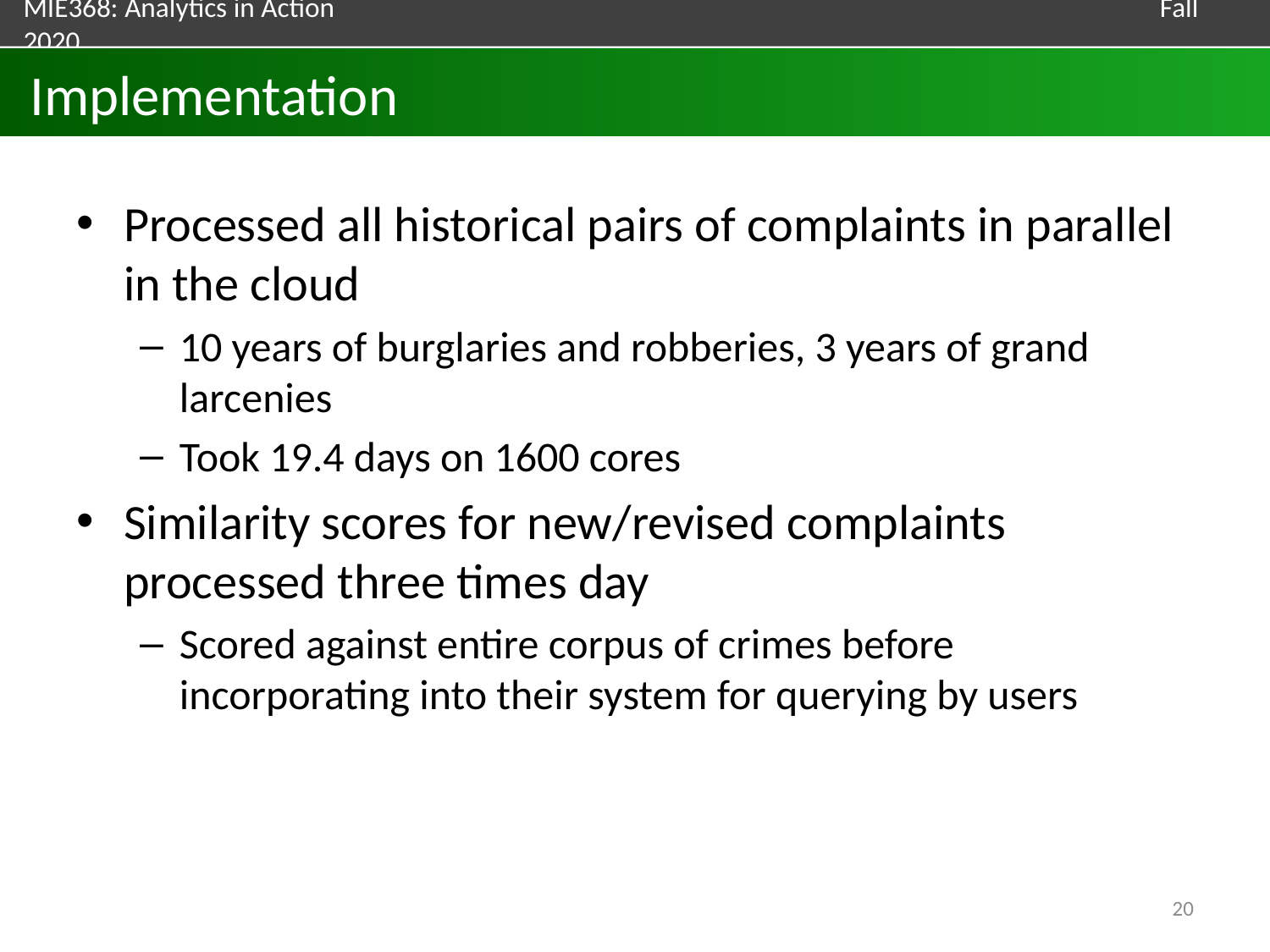

# Implementation
Processed all historical pairs of complaints in parallel in the cloud
10 years of burglaries and robberies, 3 years of grand larcenies
Took 19.4 days on 1600 cores
Similarity scores for new/revised complaints processed three times day
Scored against entire corpus of crimes before incorporating into their system for querying by users

20